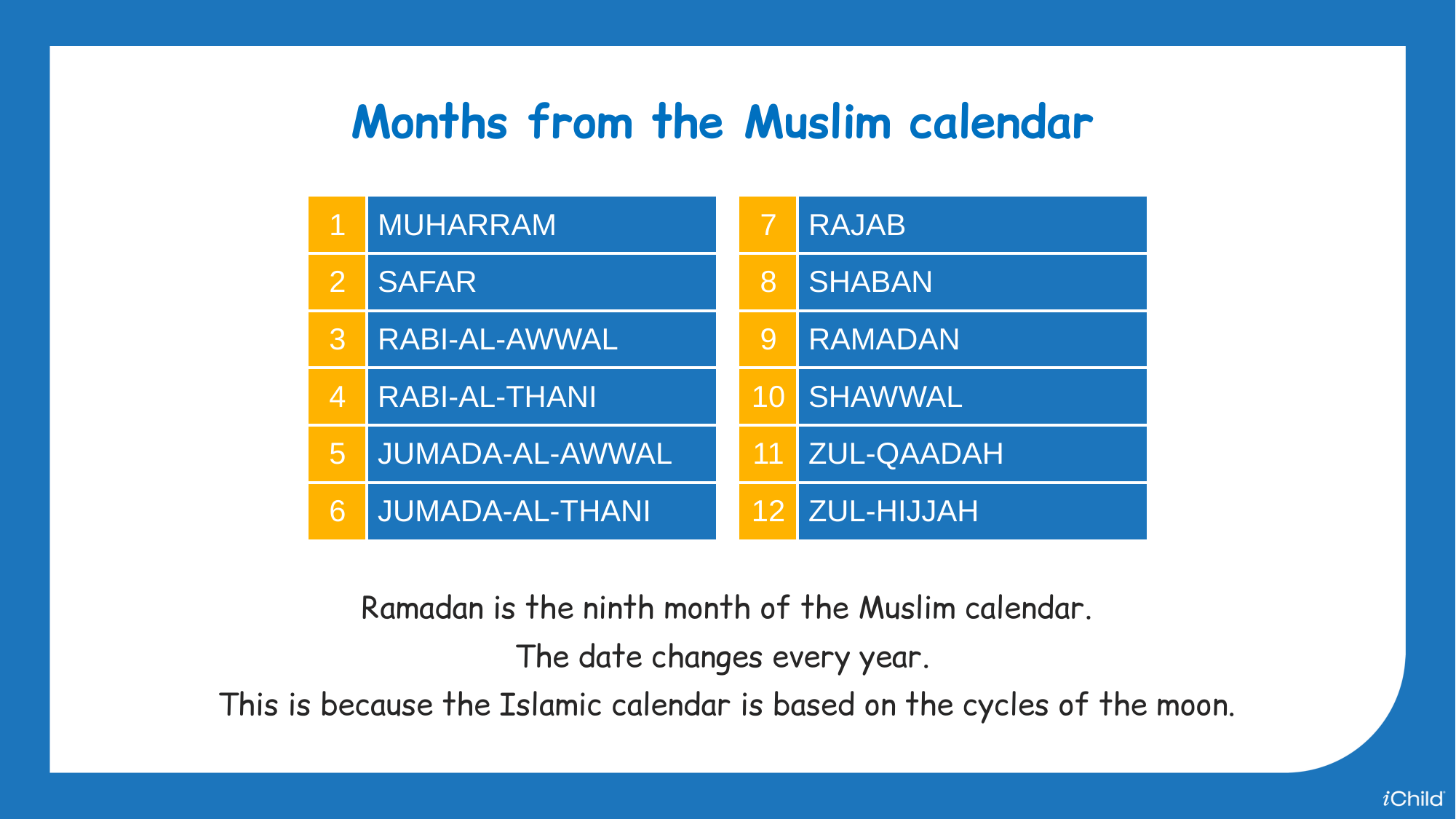

Months from the Muslim calendar
| 1 | MUHARRAM |
| --- | --- |
| 2 | SAFAR |
| 3 | RABI-AL-AWWAL |
| 4 | RABI-AL-THANI |
| 5 | JUMADA-AL-AWWAL |
| 6 | JUMADA-AL-THANI |
| 7 | RAJAB |
| --- | --- |
| 8 | SHABAN |
| 9 | RAMADAN |
| 10 | SHAWWAL |
| 11 | ZUL-QAADAH |
| 12 | ZUL-HIJJAH |
Ramadan is the ninth month of the Muslim calendar.
The date changes every year.
This is because the Islamic calendar is based on the cycles of the moon.